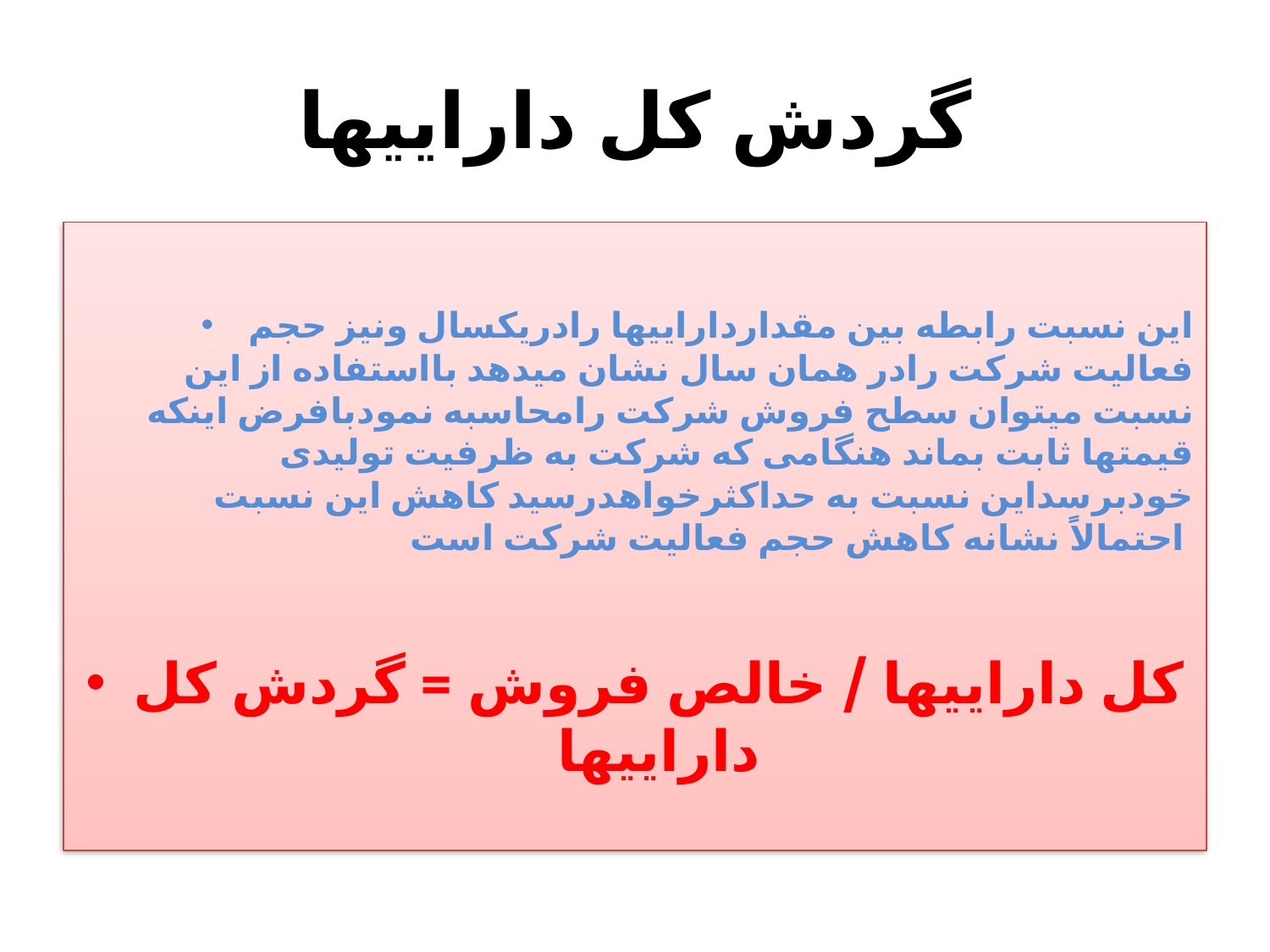

# گردش کل داراییها

این نسبت رابطه بین مقدارداراییها رادریکسال ونیز حجم فعالیت شرکت رادر همان سال نشان میدهد بااستفاده از این نسبت میتوان سطح فروش شرکت رامحاسبه نمودبافرض اینکه قیمتها ثابت بماند هنگامی که شرکت به ظرفیت تولیدی خودبرسداین نسبت به حداکثرخواهدرسید کاهش این نسبت احتمالاً نشانه کاهش حجم فعالیت شرکت است

کل داراییها / خالص فروش = گردش کل داراییها